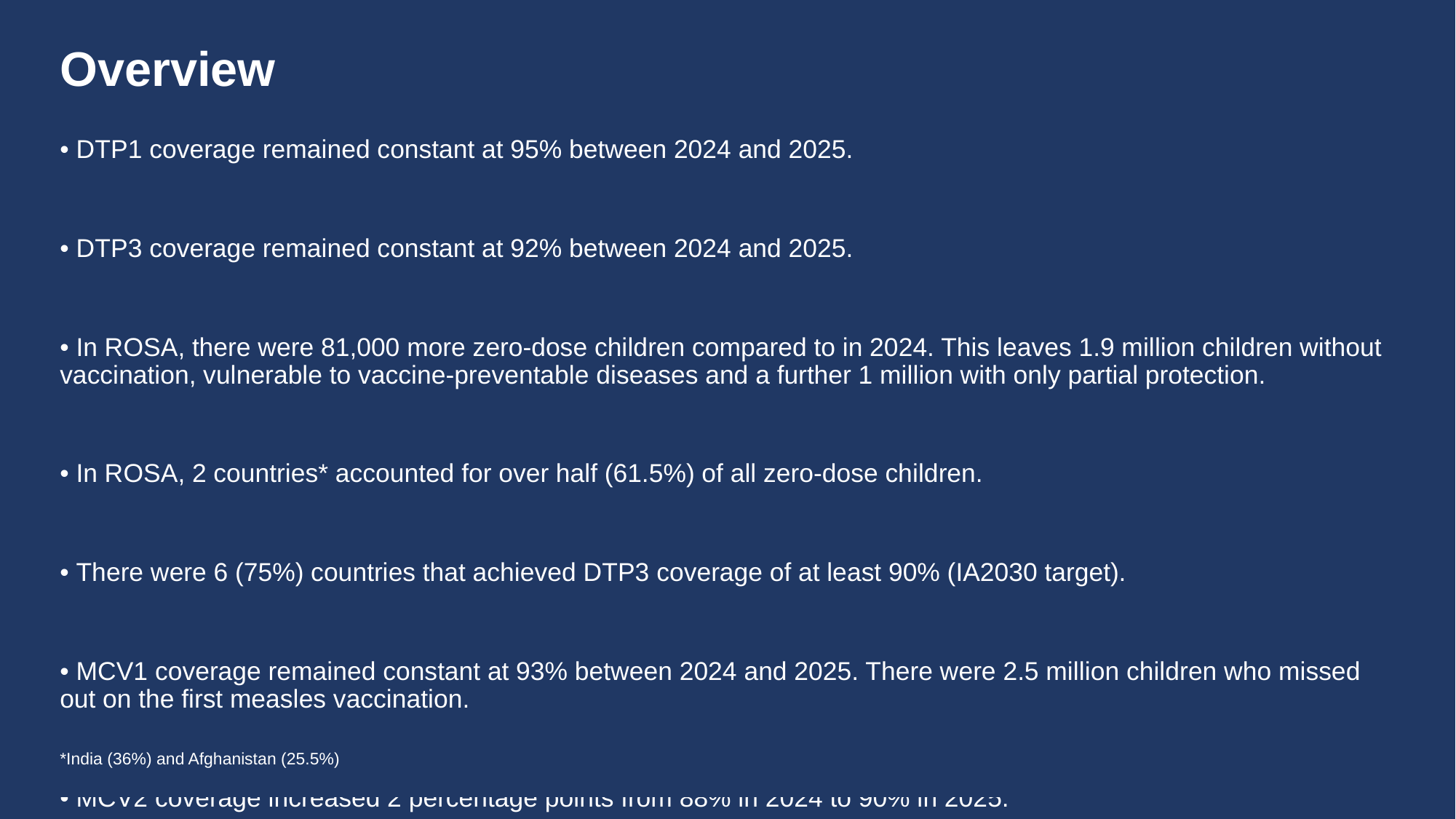

# Overview
• DTP1 coverage remained constant at 95% between 2024 and 2025.

• DTP3 coverage remained constant at 92% between 2024 and 2025.

• In ROSA, there were 81,000 more zero-dose children compared to in 2024. This leaves 1.9 million children without vaccination, vulnerable to vaccine-preventable diseases and a further 1 million with only partial protection.

• In ROSA, 2 countries* accounted for over half (61.5%) of all zero-dose children.

• There were 6 (75%) countries that achieved DTP3 coverage of at least 90% (IA2030 target).

• MCV1 coverage remained constant at 93% between 2024 and 2025. There were 2.5 million children who missed out on the first measles vaccination.

• MCV2 coverage increased 2 percentage points from 88% in 2024 to 90% in 2025.

• Last dose coverage of HPV vaccination (HPVc) among girls remained constant at 9% in 2025.
*India (36%) and Afghanistan (25.5%)